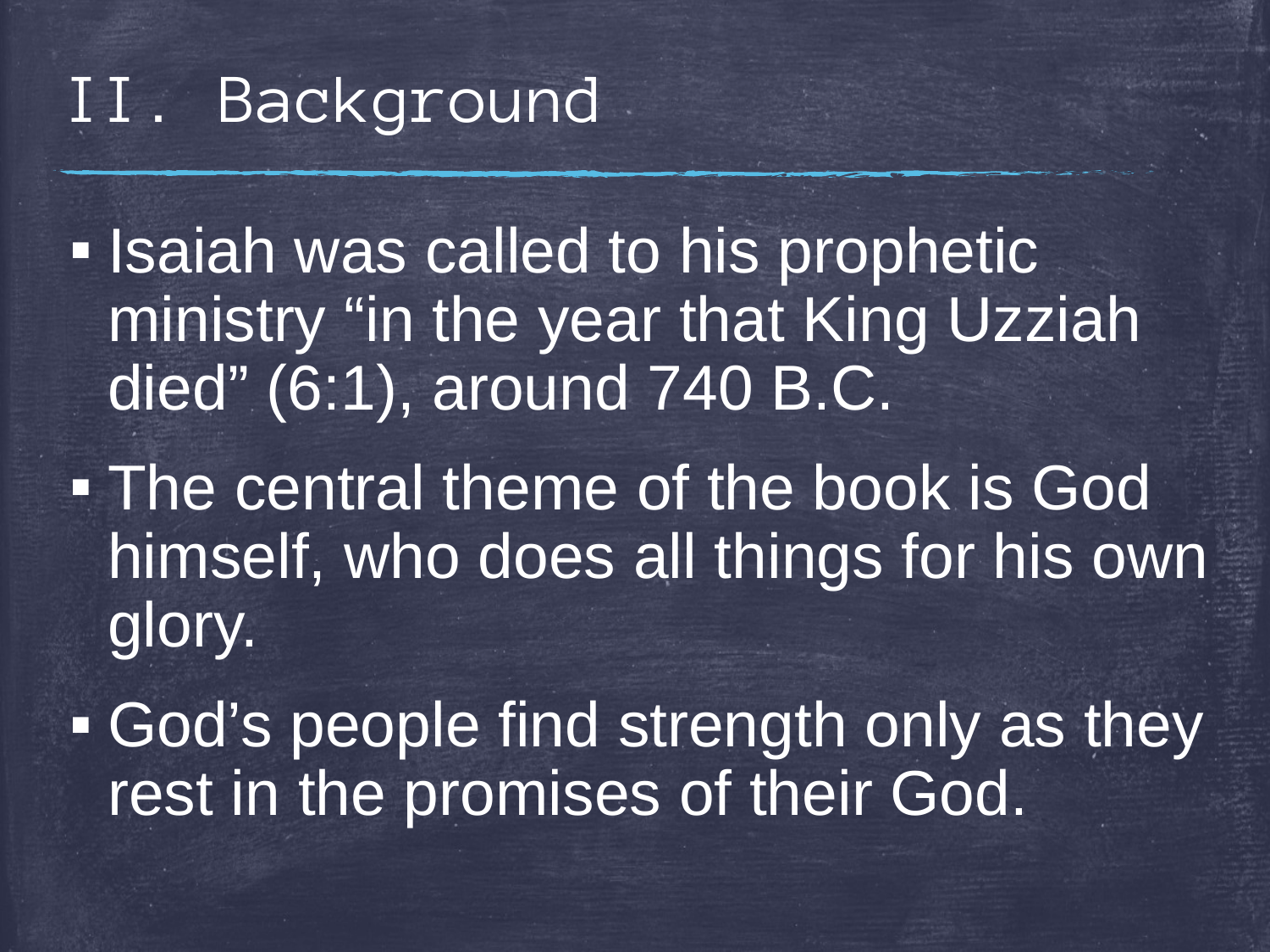

# II. Background
Isaiah was called to his prophetic ministry “in the year that King Uzziah died” (6:1), around 740 B.C.
The central theme of the book is God himself, who does all things for his own glory.
God’s people find strength only as they rest in the promises of their God.